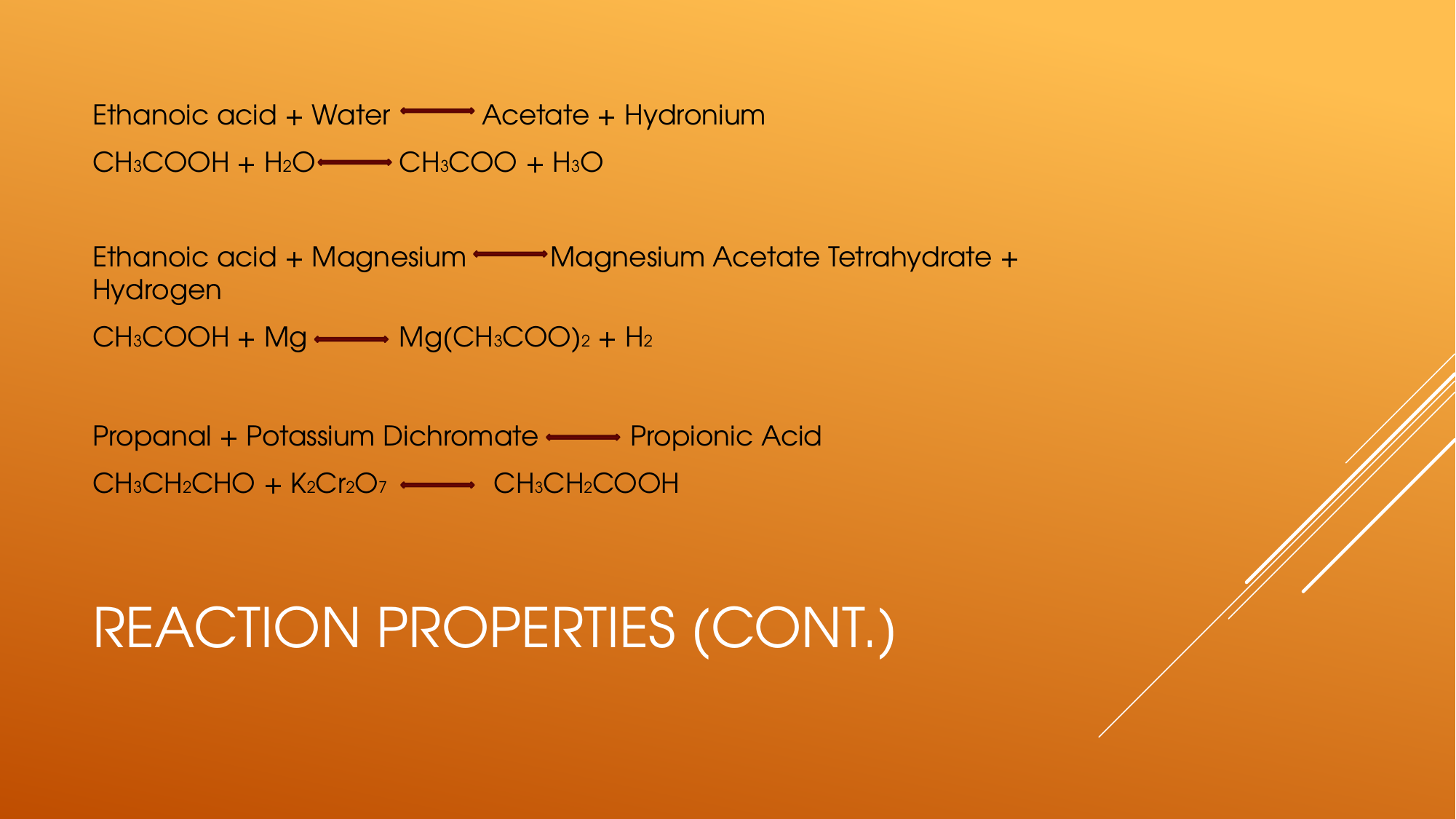

Ethanoic acid + Water            Acetate + Hydronium
CH3COOH + H2O           CH3COO + H3O

Ethanoic acid + Magnesium           Magnesium Acetate Tetrahydrate + Hydrogen
CH3COOH + Mg            Mg(CH3COO)2 + H2

Propanal + Potassium Dichromate            Propionic Acid
CH3CH2CHO + K2Cr2O7              CH3CH2COOH

# Reaction Properties (Cont.)